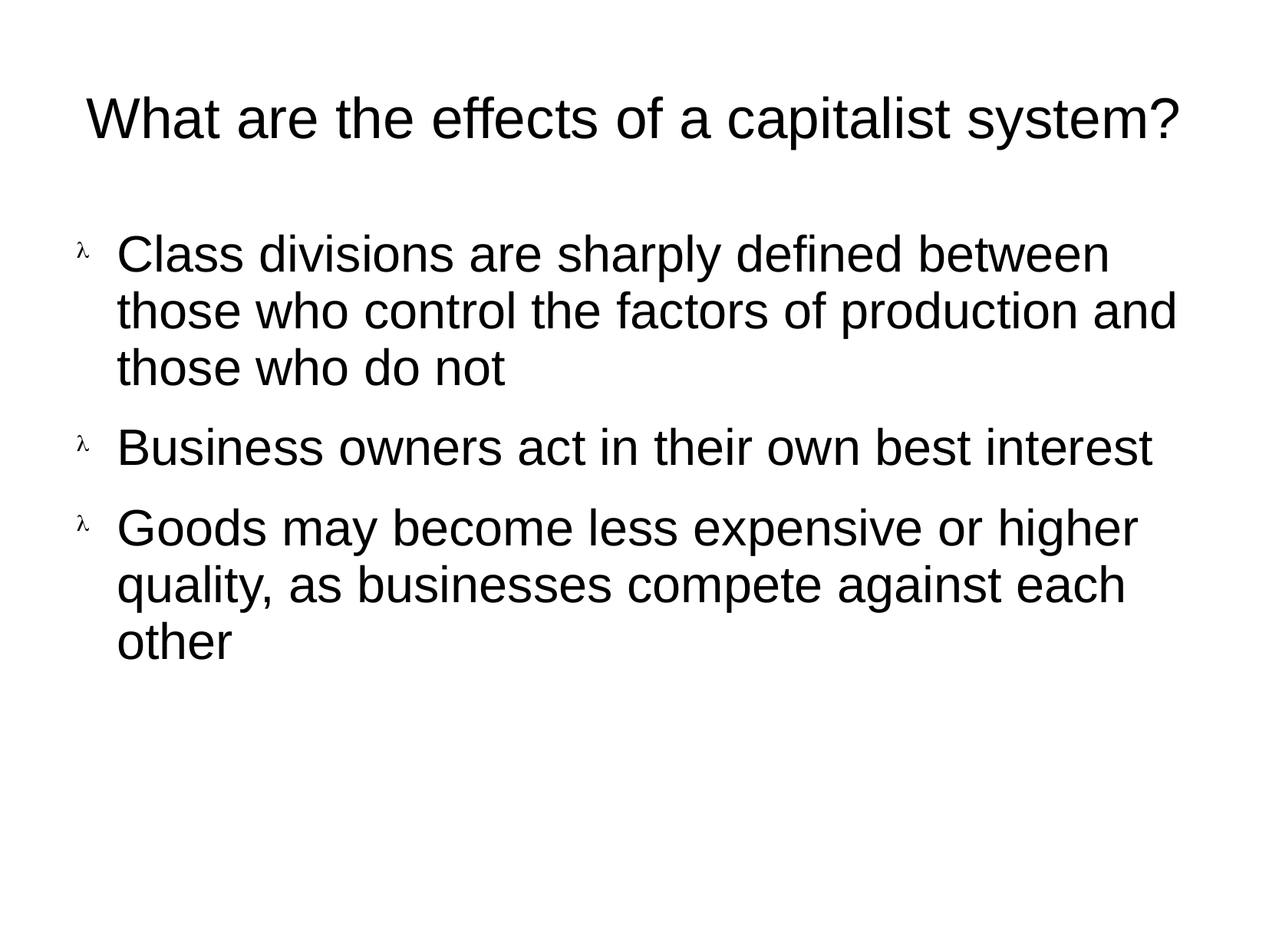

# What are the effects of a capitalist system?
Class divisions are sharply defined between those who control the factors of production and those who do not
Business owners act in their own best interest
Goods may become less expensive or higher quality, as businesses compete against each other